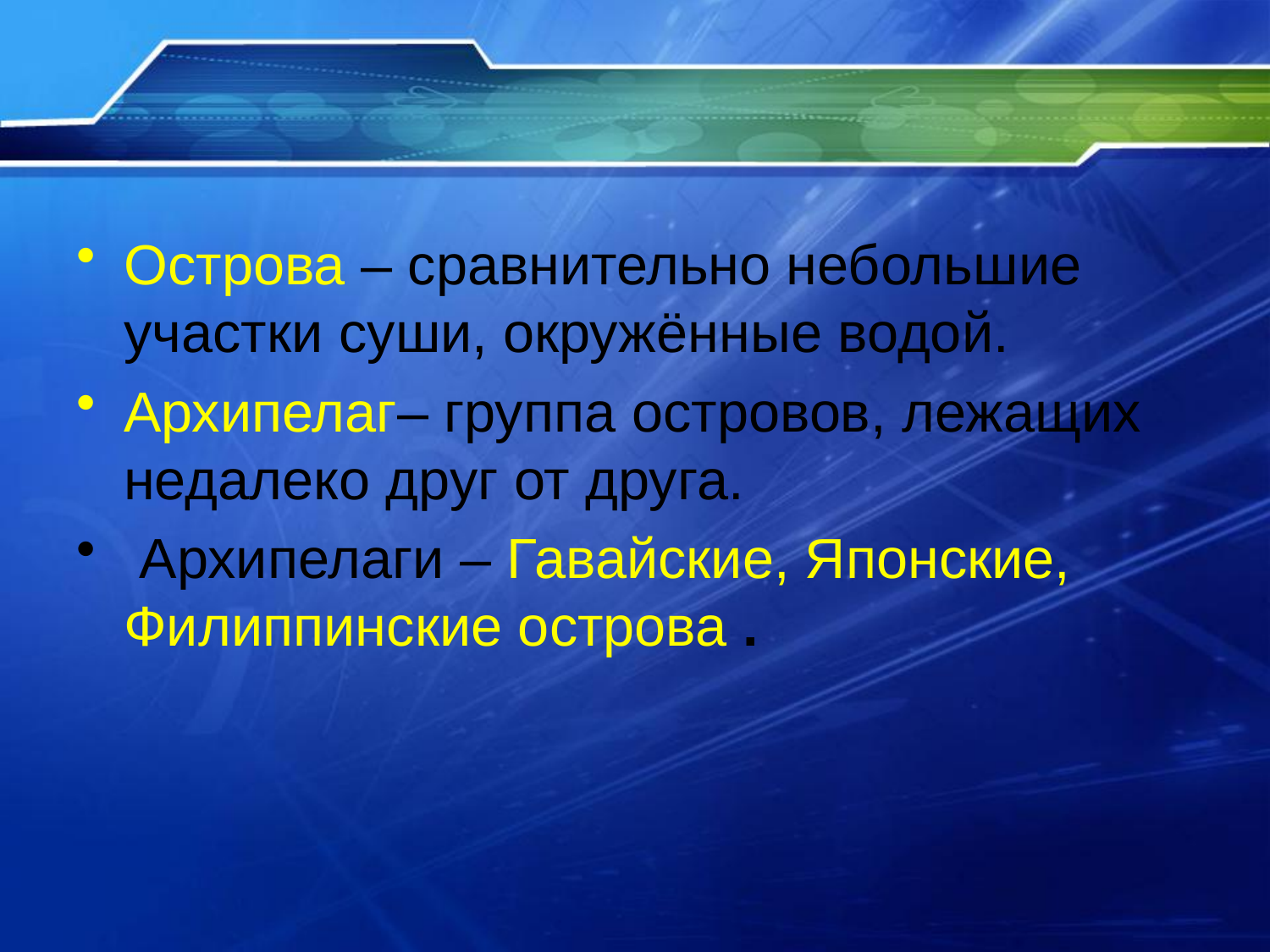

Острова – сравнительно небольшие участки суши, окружённые водой.
Архипелаг– группа островов, лежащих недалеко друг от друга.
 Архипелаги – Гавайские, Японские, Филиппинские острова .